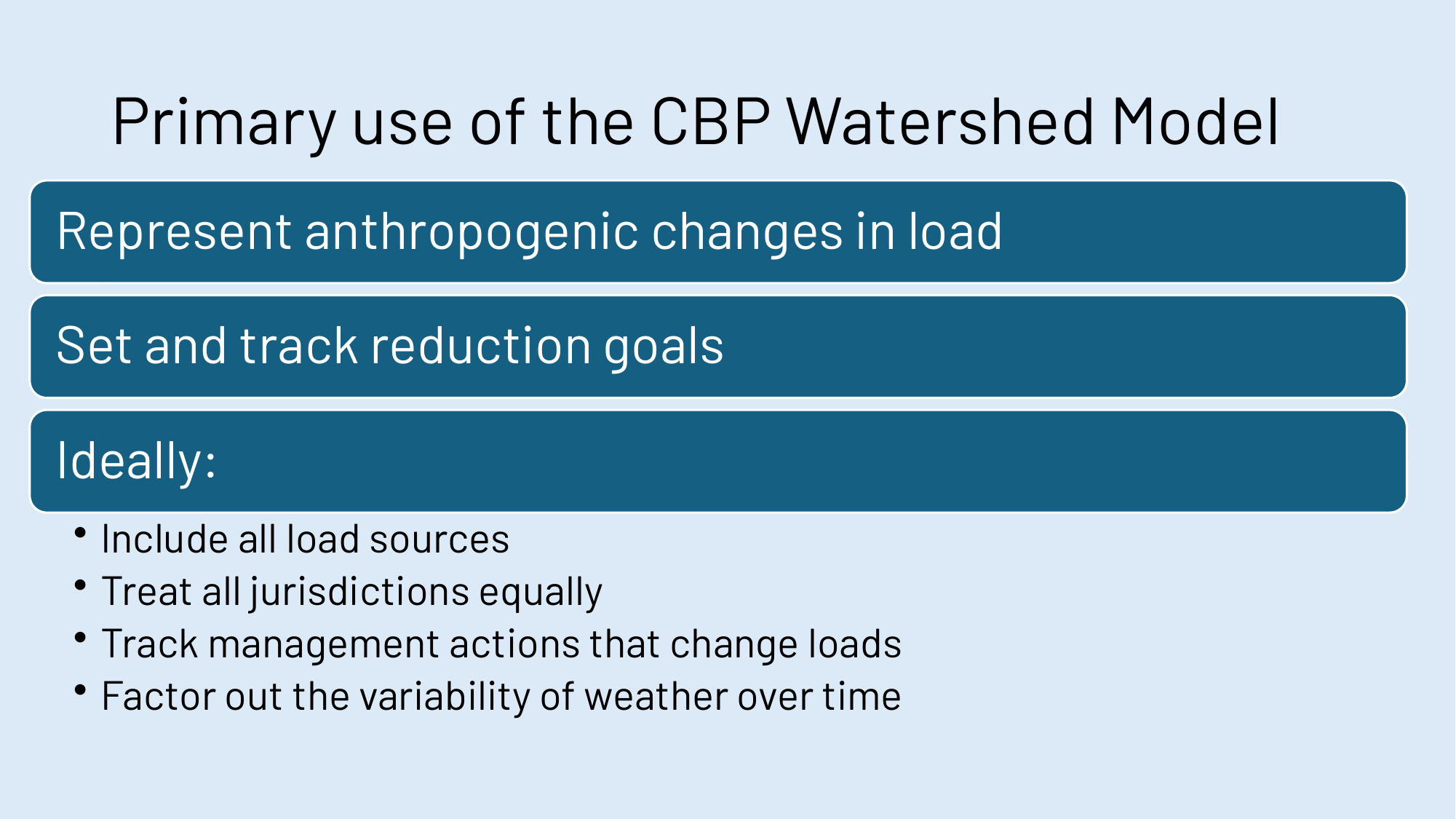

# Primary use of the CBP Watershed Model
Represent anthropogenic changes in load
Set and track reduction goals
Ideally:
Include all load sources
Treat all jurisdictions equally
Track management actions that change loads
Factor out the variability of weather over time